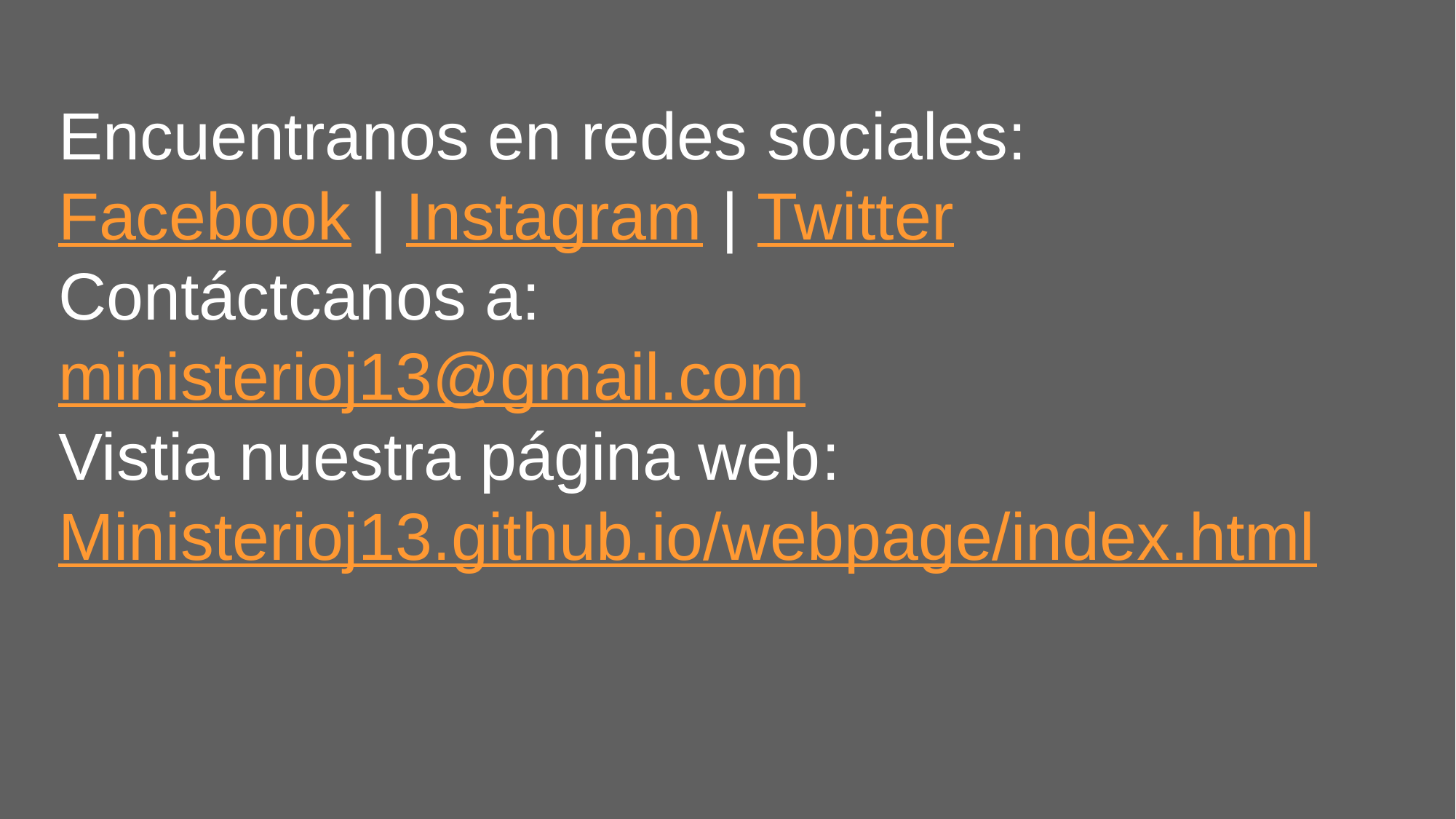

Encuentranos en redes sociales:
Facebook | Instagram | Twitter
Contáctcanos a:
ministerioj13@gmail.com
Vistia nuestra página web:
Ministerioj13.github.io/webpage/index.html